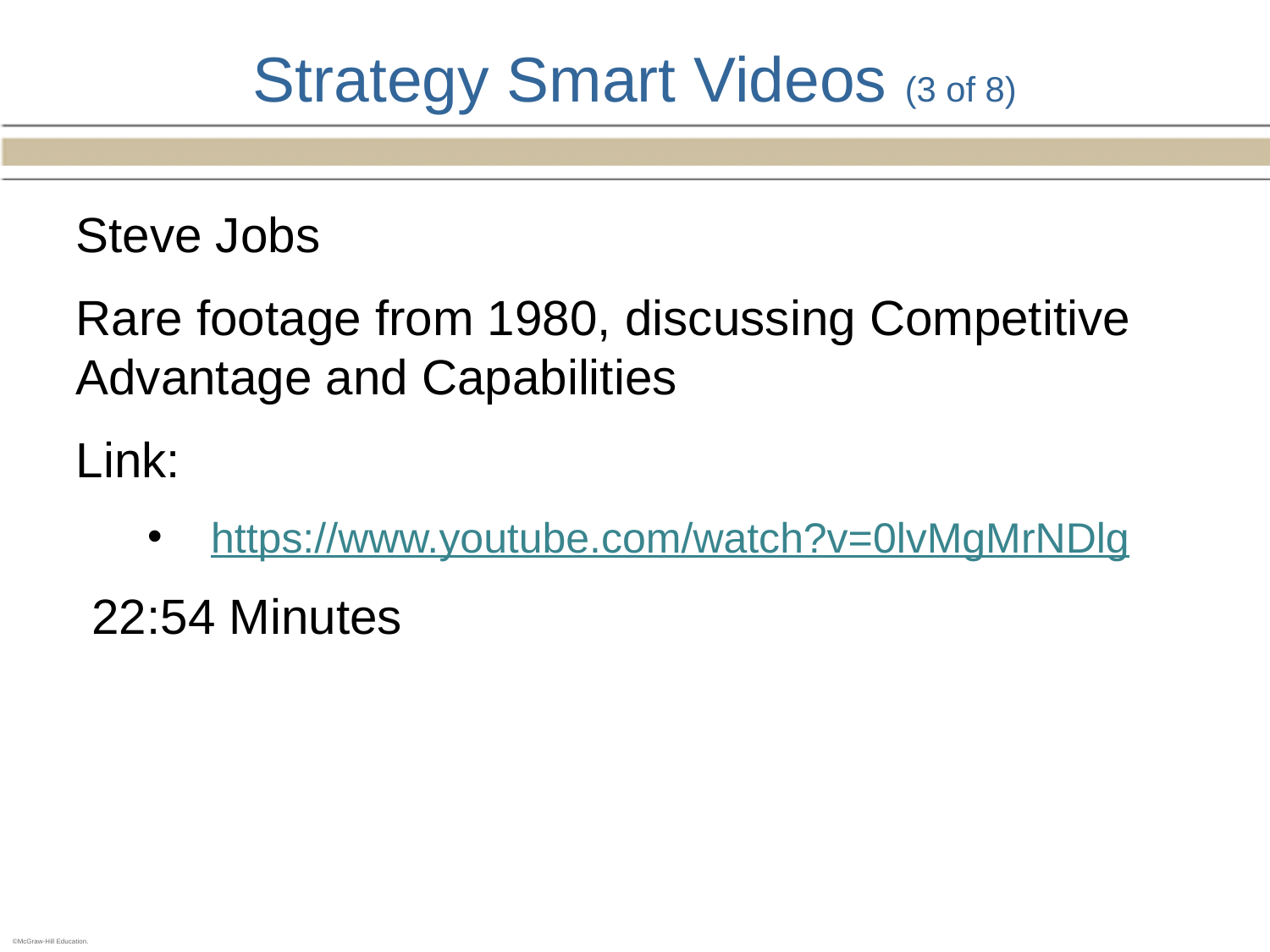

# Strategy Smart Videos (3 of 8)
Steve Jobs
Rare footage from 1980, discussing Competitive Advantage and Capabilities
Link:
https://www.youtube.com/watch?v=0lvMgMrNDlg
22:54 Minutes